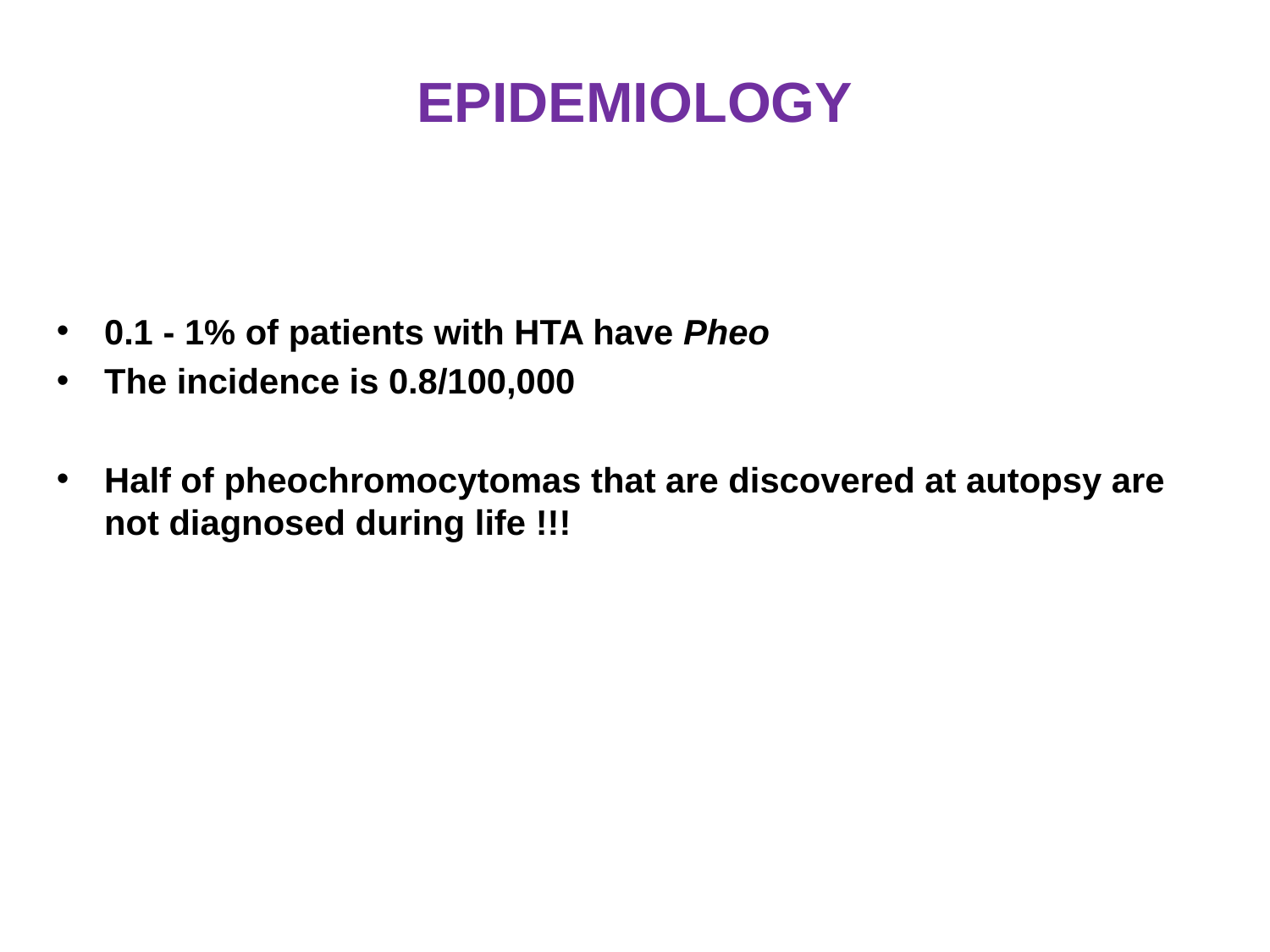

# EPIDEMIOLOGY

0.1 - 1% of patients with HTA have Pheo
The incidence is 0.8/100,000

Half of pheochromocytomas that are discovered at autopsy are not diagnosed during life !!!